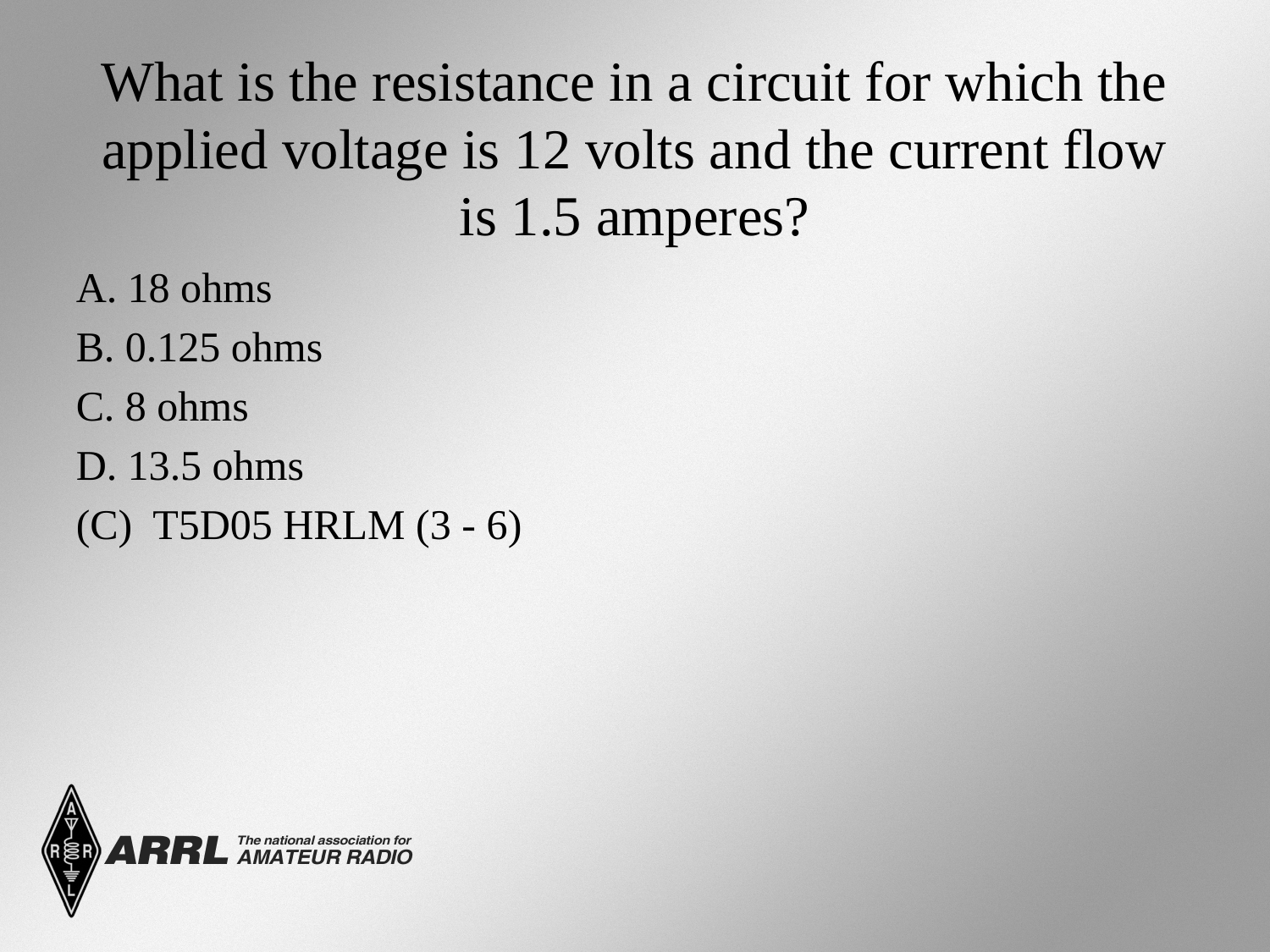

# What is the resistance in a circuit for which the applied voltage is 12 volts and the current flow is 1.5 amperes?
A. 18 ohms
B. 0.125 ohms
C. 8 ohms
D. 13.5 ohms
(C)  T5D05 HRLM (3 - 6)